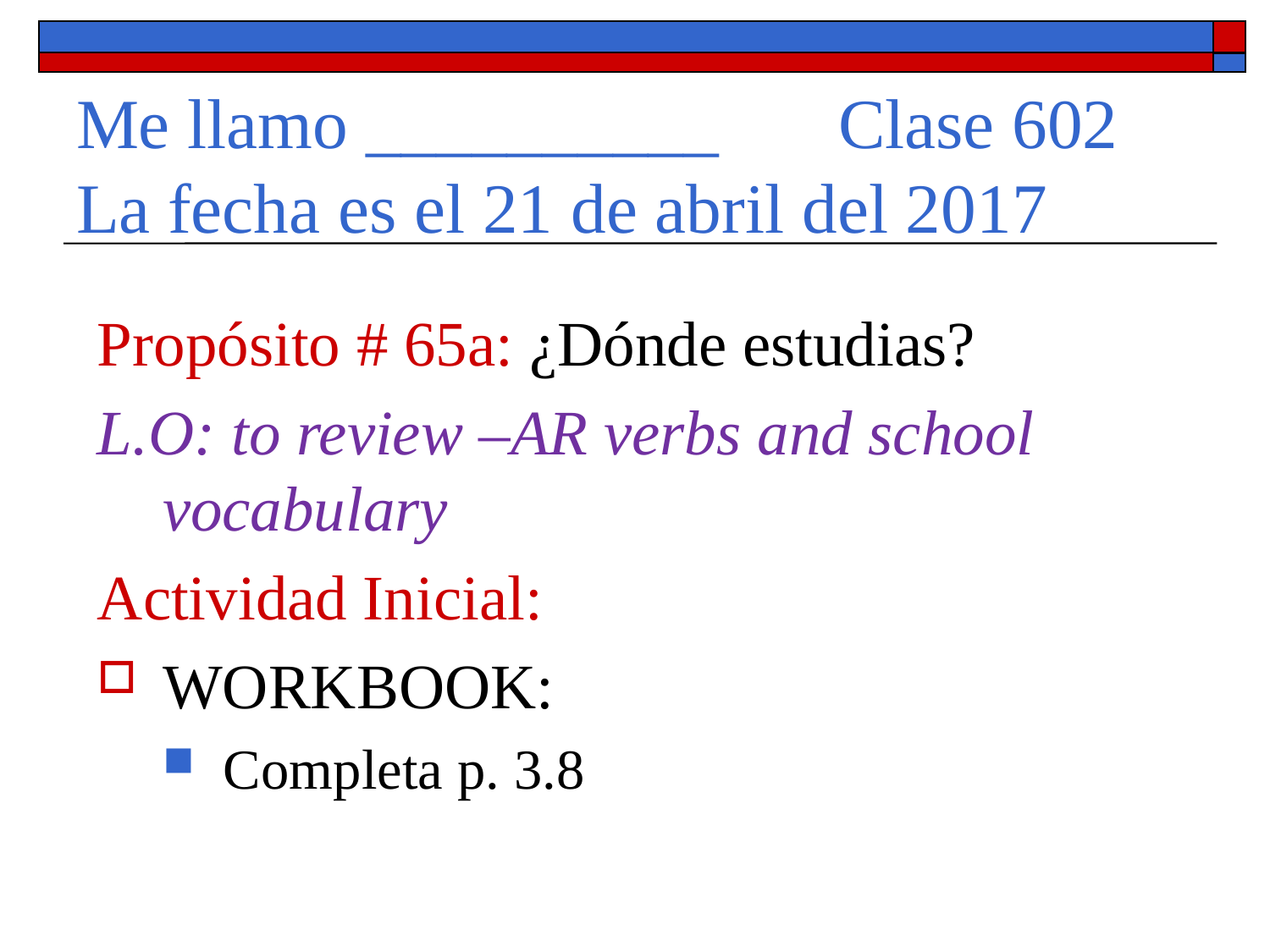

# Me llamo __________	Clase 602 La fecha es el 21 de abril del 2017
Propósito # 65a: ¿Dónde estudias?
L.O: to review –AR verbs and school vocabulary
Actividad Inicial:
WORKBOOK:
Completa p. 3.8